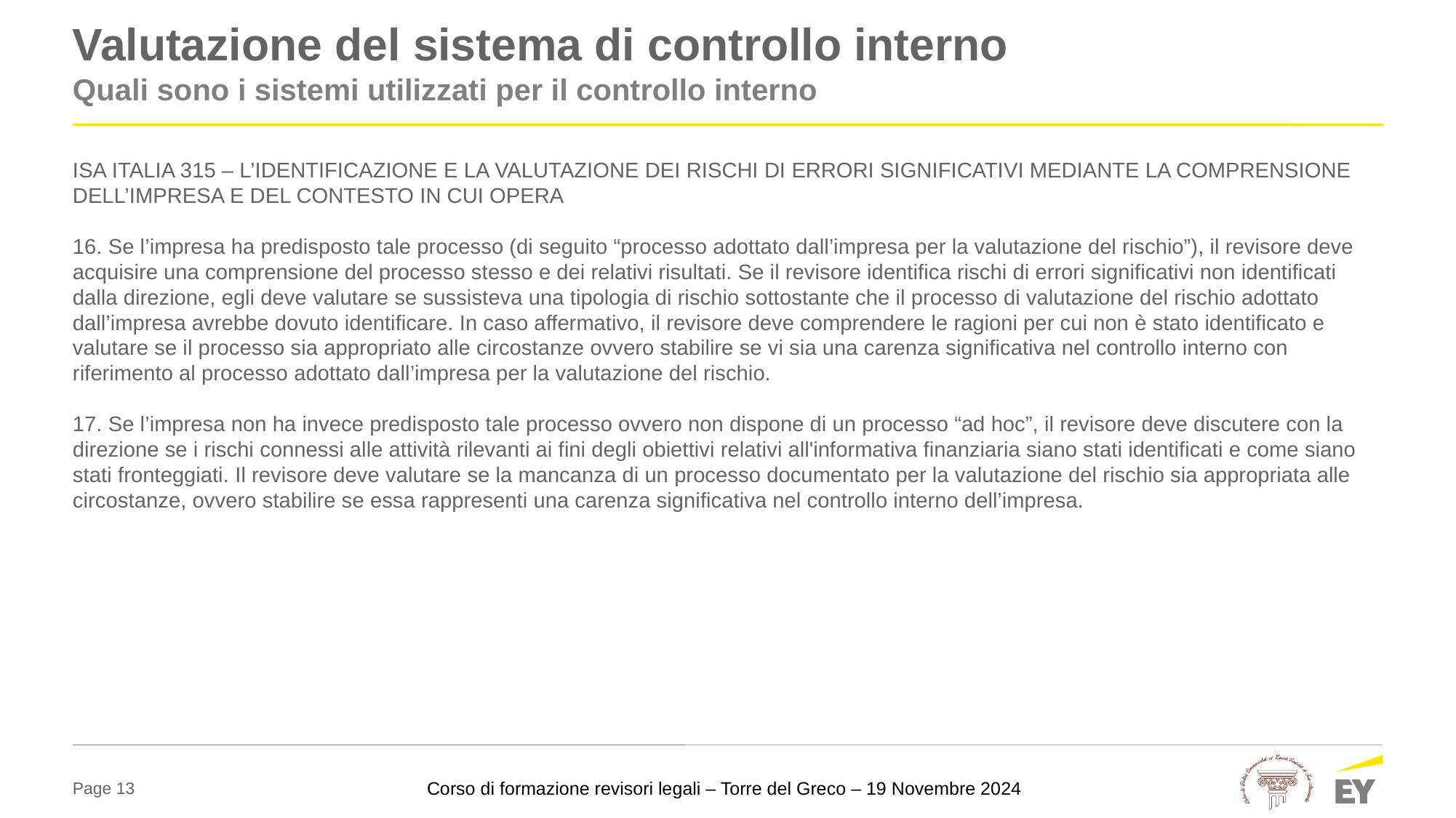

# Valutazione del sistema di controllo interno
Quali sono i sistemi utilizzati per il controllo interno
ISA ITALIA 315 – L’IDENTIFICAZIONE E LA VALUTAZIONE DEI RISCHI DI ERRORI SIGNIFICATIVI MEDIANTE LA COMPRENSIONE DELL’IMPRESA E DEL CONTESTO IN CUI OPERA

16. Se l’impresa ha predisposto tale processo (di seguito “processo adottato dall’impresa per la valutazione del rischio”), il revisore deve acquisire una comprensione del processo stesso e dei relativi risultati. Se il revisore identifica rischi di errori significativi non identificati dalla direzione, egli deve valutare se sussisteva una tipologia di rischio sottostante che il processo di valutazione del rischio adottato dall’impresa avrebbe dovuto identificare. In caso affermativo, il revisore deve comprendere le ragioni per cui non è stato identificato e valutare se il processo sia appropriato alle circostanze ovvero stabilire se vi sia una carenza significativa nel controllo interno con riferimento al processo adottato dall’impresa per la valutazione del rischio.

17. Se l’impresa non ha invece predisposto tale processo ovvero non dispone di un processo “ad hoc”, il revisore deve discutere con la direzione se i rischi connessi alle attività rilevanti ai fini degli obiettivi relativi all'informativa finanziaria siano stati identificati e come siano stati fronteggiati. Il revisore deve valutare se la mancanza di un processo documentato per la valutazione del rischio sia appropriata alle circostanze, ovvero stabilire se essa rappresenti una carenza significativa nel controllo interno dell’impresa.